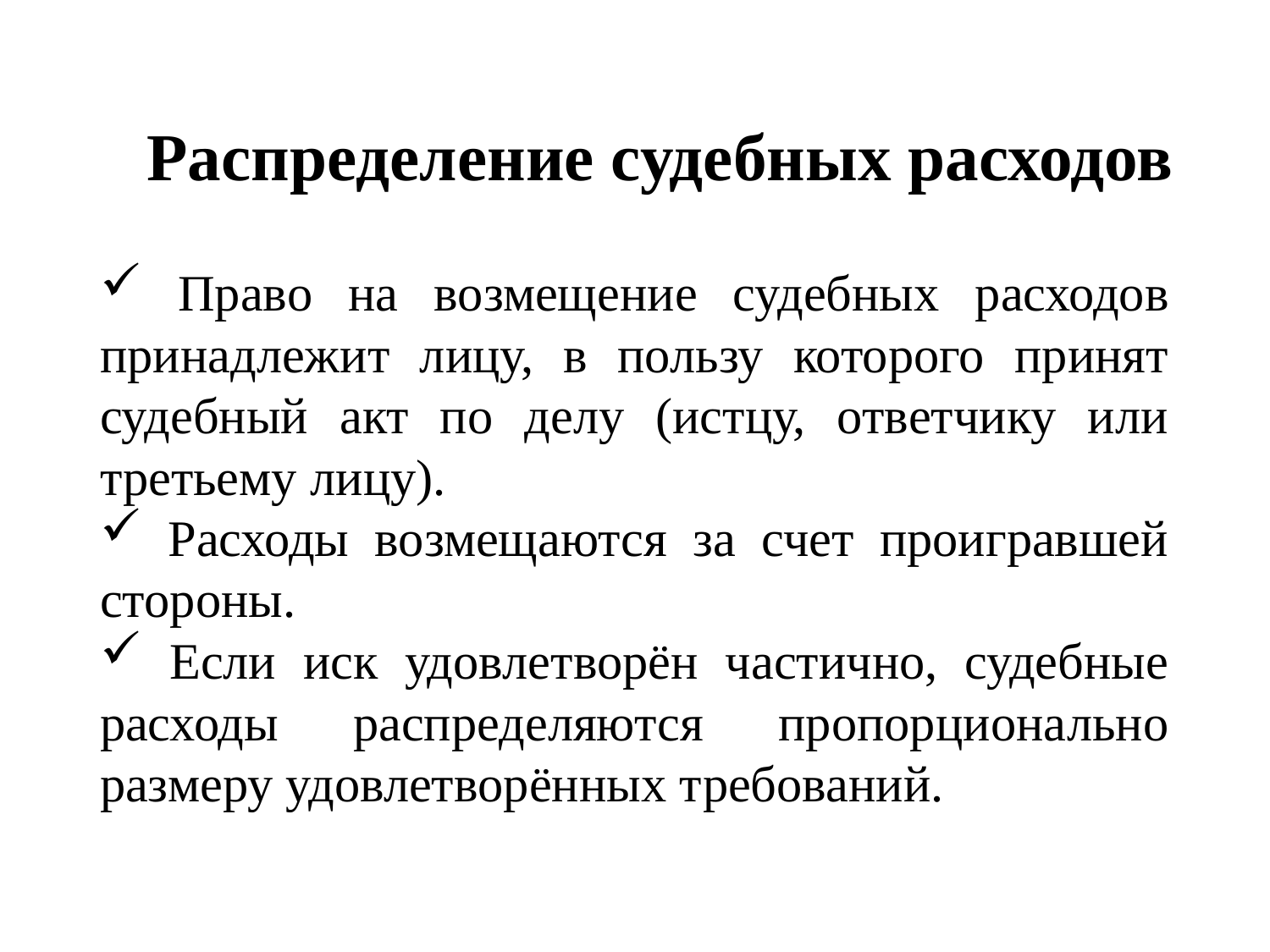

# Распределение судебных расходов
 Право на возмещение судебных расходов принадлежит лицу, в пользу которого принят судебный акт по делу (истцу, ответчику или третьему лицу).
 Расходы возмещаются за счет проигравшей стороны.
 Если иск удовлетворён частично, судебные расходы распределяются пропорционально размеру удовлетворённых требований.